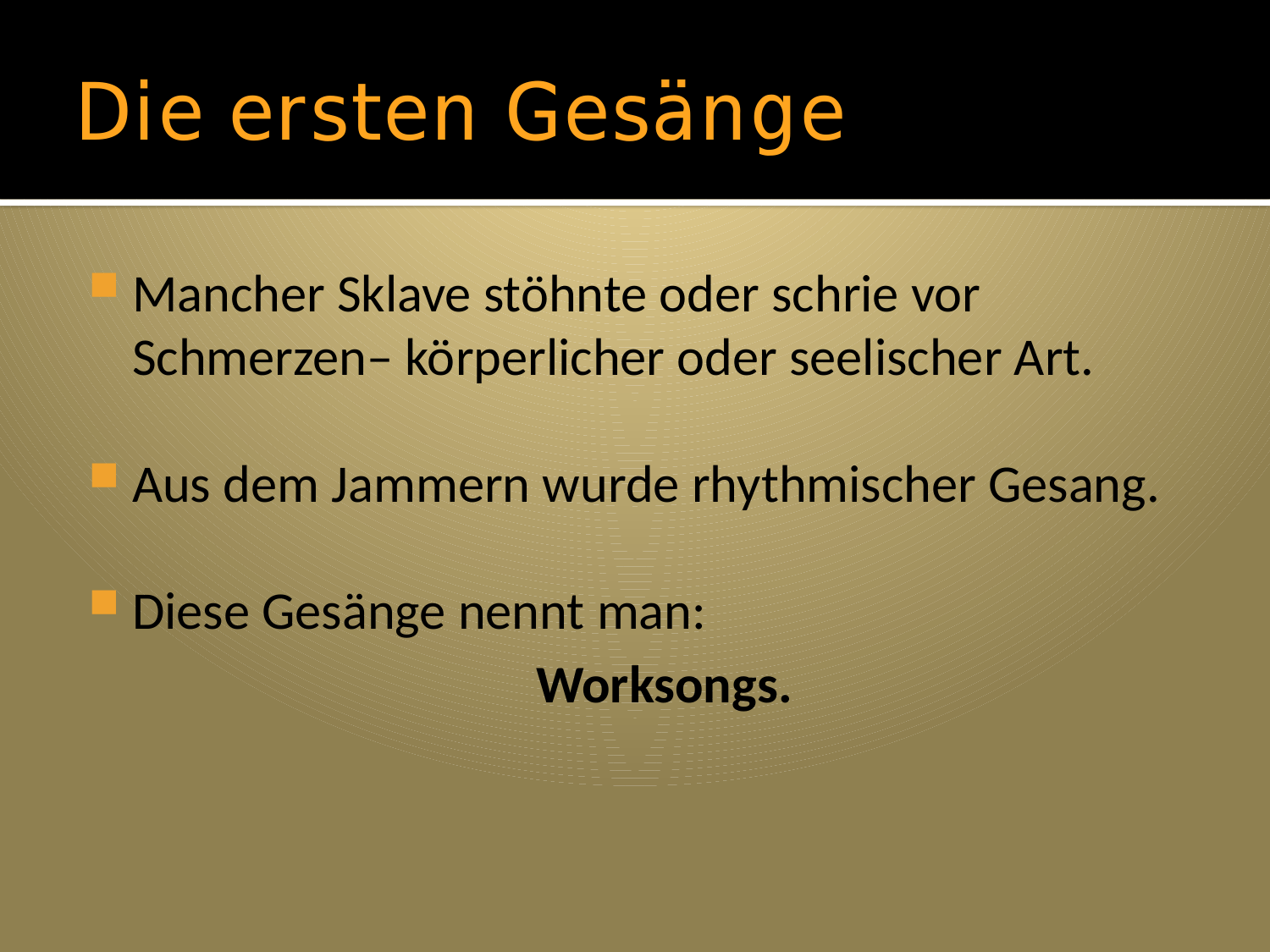

# Die ersten Gesänge
Mancher Sklave stöhnte oder schrie vor Schmerzen– körperlicher oder seelischer Art.

Aus dem Jammern wurde rhythmischer Gesang.

Diese Gesänge nennt man:
Worksongs.